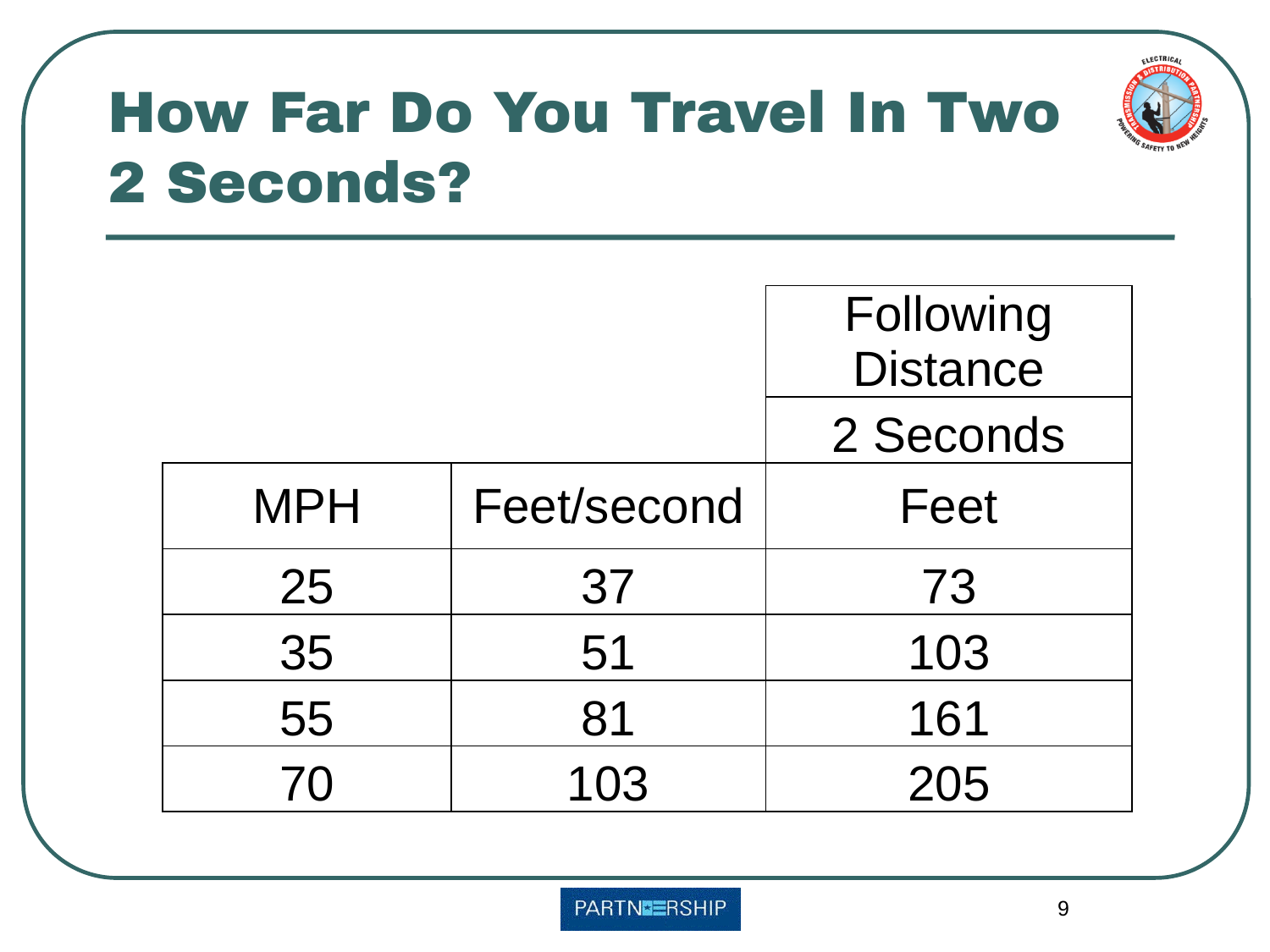

# How Far Do You Travel In Two 2 Seconds?
|  |  | Following Distance |
| --- | --- | --- |
|  |  | 2 Seconds |
| MPH | Feet/second | Feet |
| 25 | 37 | 73 |
| 35 | 51 | 103 |
| 55 | 81 | 161 |
| 70 | 103 | 205 |
9